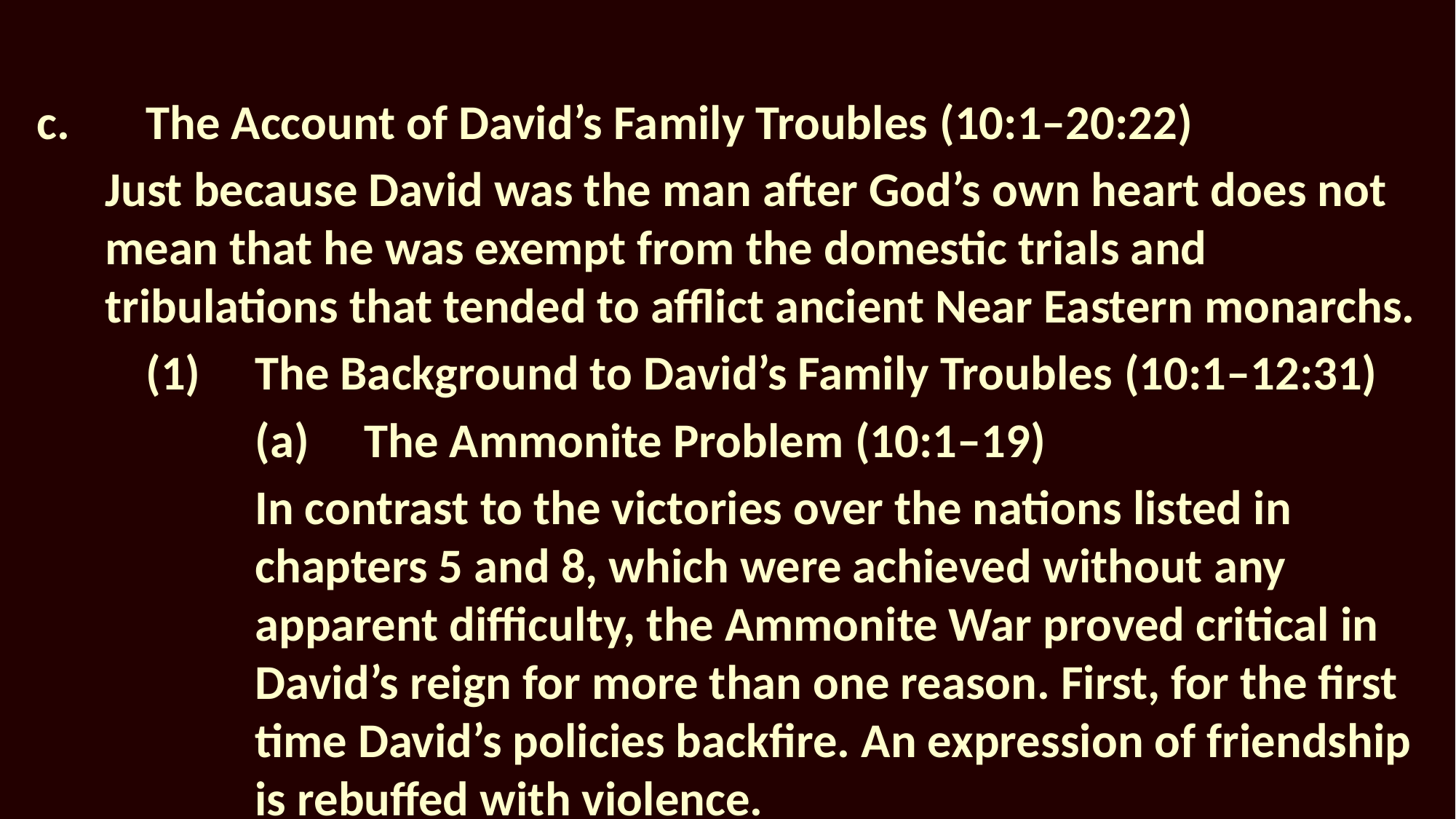

c.	The Account of David’s Family Troubles (10:1–20:22)
Just because David was the man after God’s own heart does not mean that he was exempt from the domestic trials and tribulations that tended to afflict ancient Near Eastern monarchs.
	(1)	The Background to David’s Family Troubles (10:1–12:31)
		(a)	The Ammonite Problem (10:1–19)
In contrast to the victories over the nations listed in chapters 5 and 8, which were achieved without any apparent difficulty, the Ammonite War proved critical in David’s reign for more than one reason. First, for the first time David’s policies backfire. An expression of friendship is rebuffed with violence.